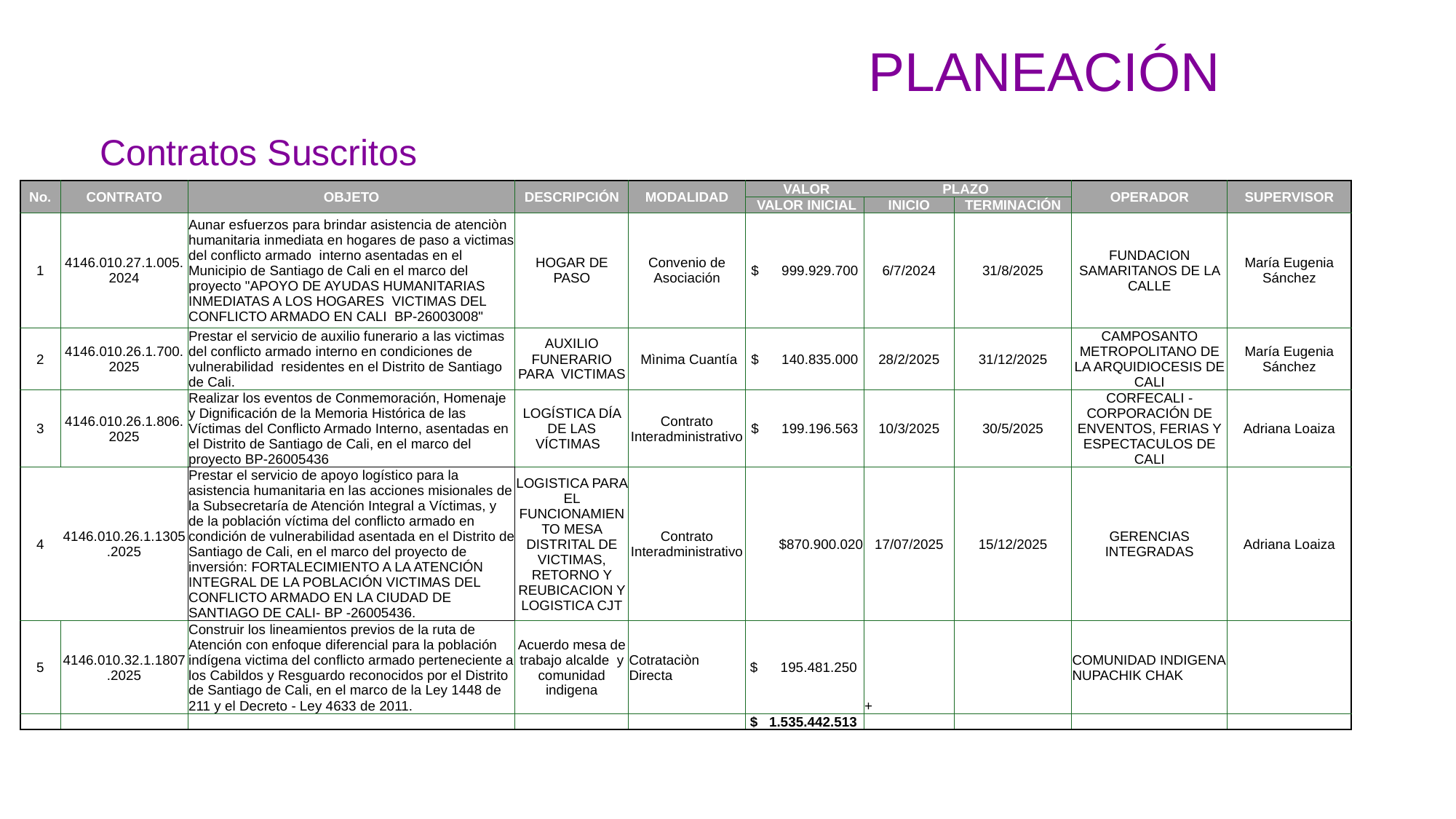

# PLANEACIÓN
Contratos Suscritos
| No. | CONTRATO | OBJETO | DESCRIPCIÓN | MODALIDAD | VALOR | PLAZO |  | OPERADOR | SUPERVISOR |
| --- | --- | --- | --- | --- | --- | --- | --- | --- | --- |
|  |  |  |  |  | VALOR INICIAL | INICIO | TERMINACIÓN |  |  |
| 1 | 4146.010.27.1.005.2024 | Aunar esfuerzos para brindar asistencia de atenciòn humanitaria inmediata en hogares de paso a victimas del conflicto armado interno asentadas en el Municipio de Santiago de Cali en el marco del proyecto "APOYO DE AYUDAS HUMANITARIAS INMEDIATAS A LOS HOGARES VICTIMAS DEL CONFLICTO ARMADO EN CALI BP-26003008" | HOGAR DE PASO | Convenio de Asociación | $ 999.929.700 | 6/7/2024 | 31/8/2025 | FUNDACION SAMARITANOS DE LA CALLE | María Eugenia Sánchez |
| 2 | 4146.010.26.1.700.2025 | Prestar el servicio de auxilio funerario a las victimas del conflicto armado interno en condiciones de vulnerabilidad residentes en el Distrito de Santiago de Cali. | AUXILIO FUNERARIO PARA VICTIMAS | Mìnima Cuantía | $ 140.835.000 | 28/2/2025 | 31/12/2025 | CAMPOSANTO METROPOLITANO DE LA ARQUIDIOCESIS DE CALI | María Eugenia Sánchez |
| 3 | 4146.010.26.1.806.2025 | Realizar los eventos de Conmemoración, Homenaje y Dignificación de la Memoria Histórica de las Víctimas del Conflicto Armado Interno, asentadas en el Distrito de Santiago de Cali, en el marco del proyecto BP-26005436 | LOGÍSTICA DÍA DE LAS VÍCTIMAS | Contrato Interadministrativo | $ 199.196.563 | 10/3/2025 | 30/5/2025 | CORFECALI - CORPORACIÓN DE ENVENTOS, FERIAS Y ESPECTACULOS DE CALI | Adriana Loaiza |
| 4 | 4146.010.26.1.1305.2025 | Prestar el servicio de apoyo logístico para la asistencia humanitaria en las acciones misionales de la Subsecretaría de Atención Integral a Víctimas, y de la población víctima del conflicto armado en condición de vulnerabilidad asentada en el Distrito de Santiago de Cali, en el marco del proyecto de inversión: FORTALECIMIENTO A LA ATENCIÓN INTEGRAL DE LA POBLACIÓN VICTIMAS DEL CONFLICTO ARMADO EN LA CIUDAD DE SANTIAGO DE CALI- BP -26005436. | LOGISTICA PARA EL FUNCIONAMIENTO MESA DISTRITAL DE VICTIMAS, RETORNO Y REUBICACION Y LOGISTICA CJT | Contrato Interadministrativo | $870.900.020 | 17/07/2025 | 15/12/2025 | GERENCIAS INTEGRADAS | Adriana Loaiza |
| 5 | 4146.010.32.1.1807.2025 | Construir los lineamientos previos de la ruta de Atención con enfoque diferencial para la población indígena victima del conflicto armado perteneciente a los Cabildos y Resguardo reconocidos por el Distrito de Santiago de Cali, en el marco de la Ley 1448 de 211 y el Decreto - Ley 4633 de 2011. | Acuerdo mesa de trabajo alcalde y comunidad indigena | Cotrataciòn Directa | $ 195.481.250 | + |  | COMUNIDAD INDIGENA NUPACHIK CHAK |  |
|  |  |  |  |  | $ 1.535.442.513 |  |  |  |  |